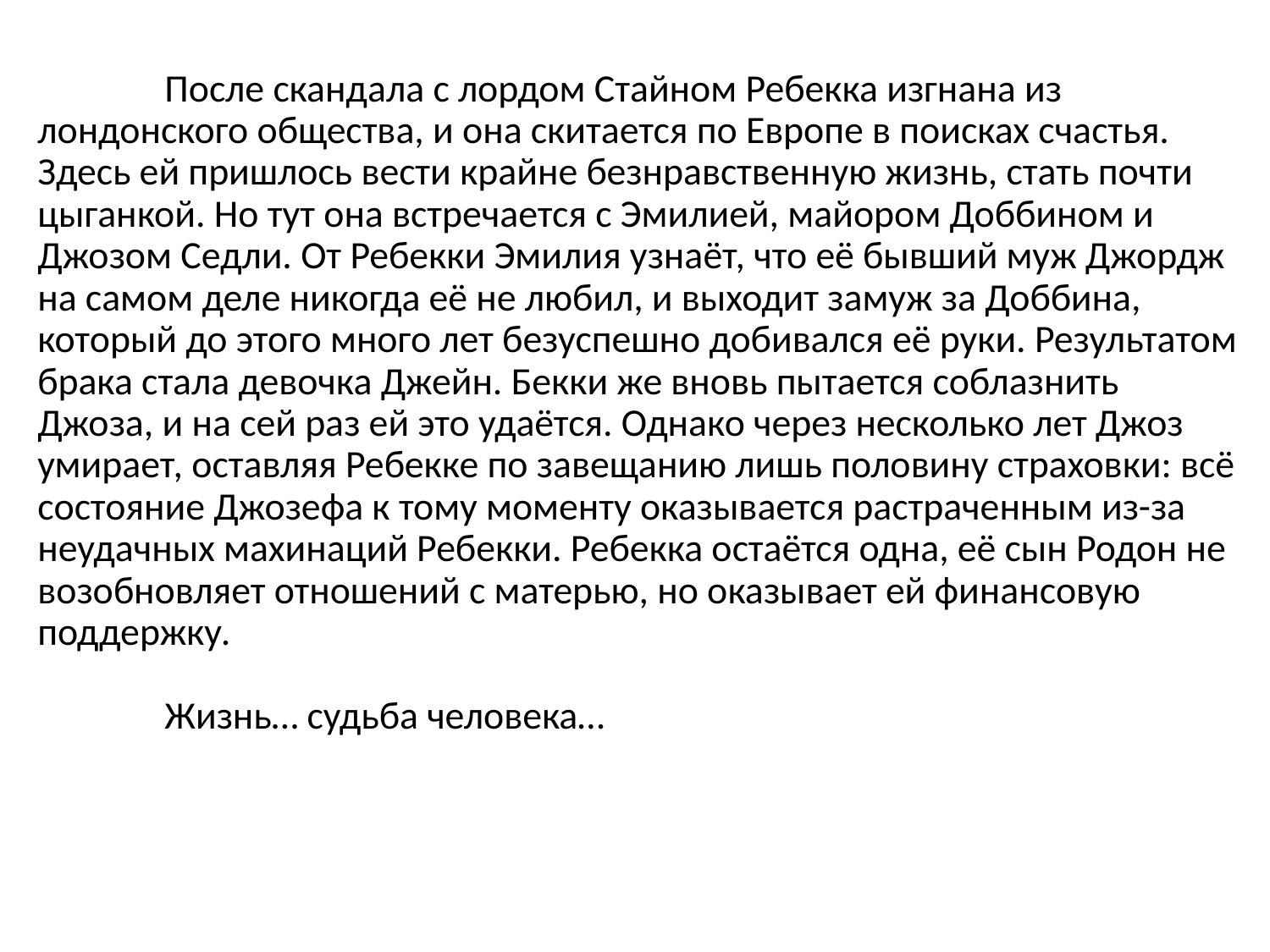

# После скандала с лордом Стайном Ребекка изгнана из лондонского общества, и она скитается по Европе в поисках счастья. Здесь ей пришлось вести крайне безнравственную жизнь, стать почти цыганкой. Но тут она встречается с Эмилией, майором Доббином и Джозом Седли. От Ребекки Эмилия узнаёт, что её бывший муж Джордж на самом деле никогда её не любил, и выходит замуж за Доббина, который до этого много лет безуспешно добивался её руки. Результатом брака стала девочка Джейн. Бекки же вновь пытается соблазнить Джоза, и на сей раз ей это удаётся. Однако через несколько лет Джоз умирает, оставляя Ребекке по завещанию лишь половину страховки: всё состояние Джозефа к тому моменту оказывается растраченным из-за неудачных махинаций Ребекки. Ребекка остаётся одна, её сын Родон не возобновляет отношений с матерью, но оказывает ей финансовую поддержку. Жизнь… судьба человека…